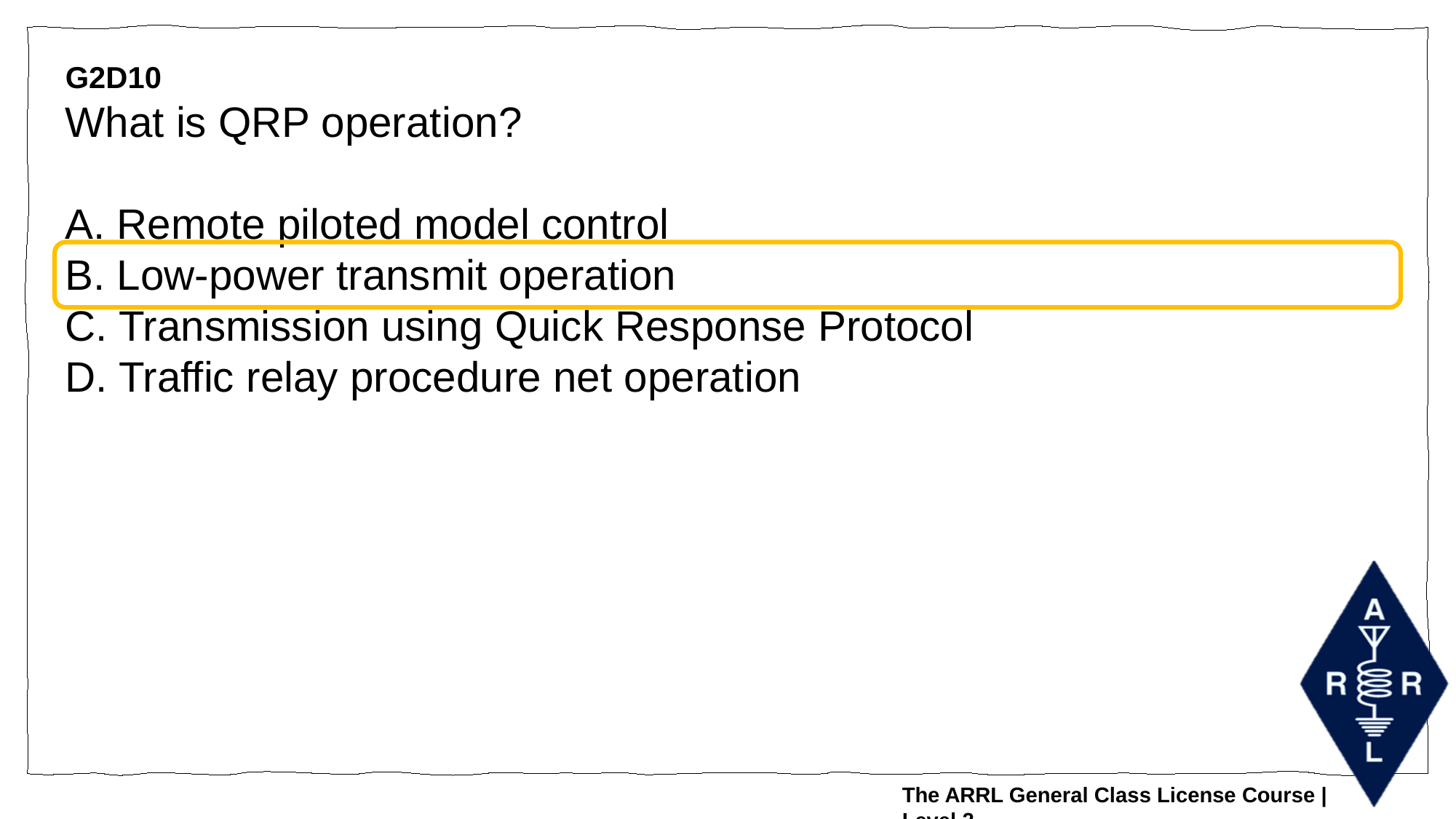

G2D10
What is QRP operation?

A. Remote piloted model control
B. Low-power transmit operation
C. Transmission using Quick Response Protocol
D. Traffic relay procedure net operation